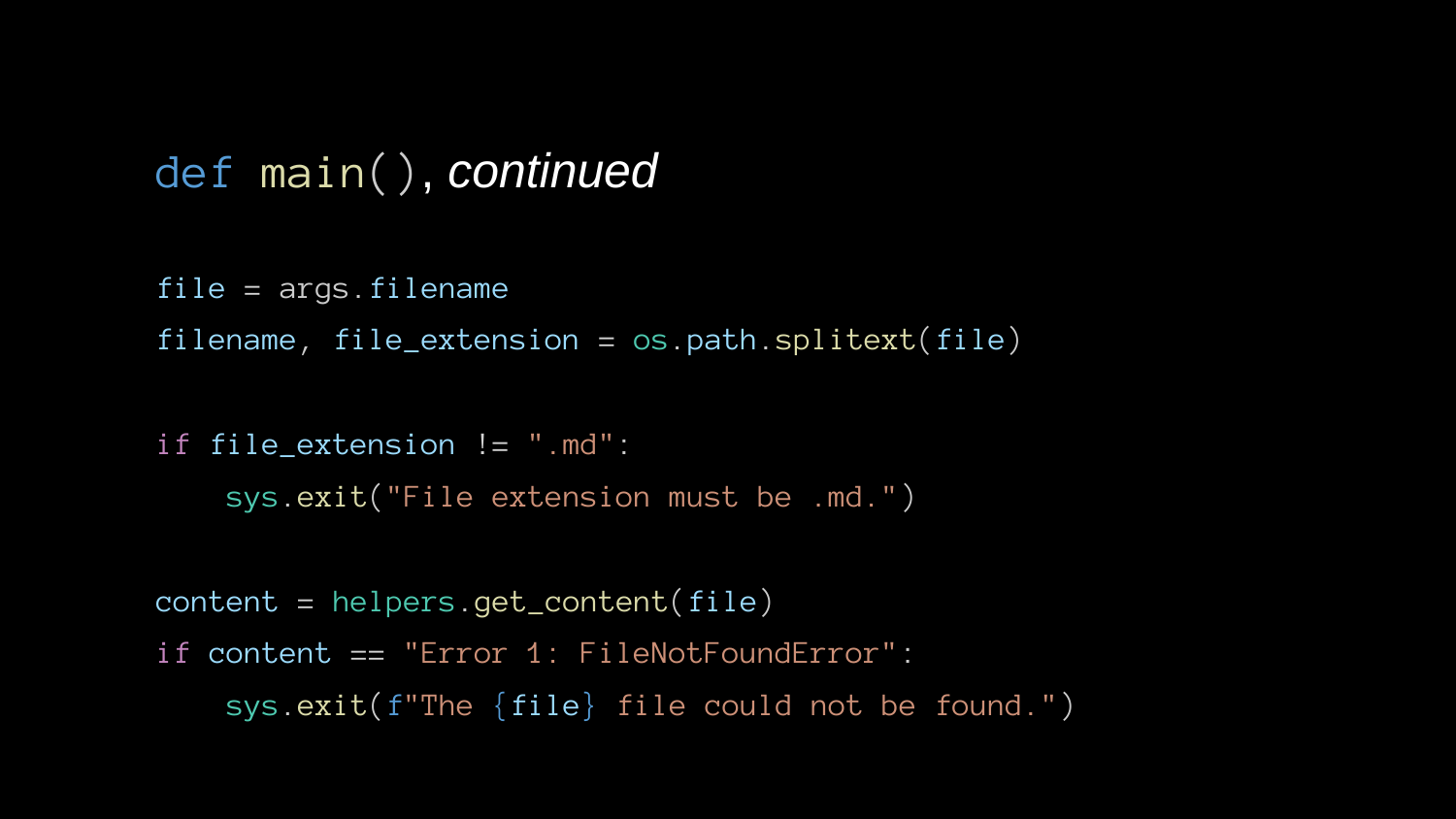

def main(), continued
file = args.filename
filename, file_extension = os.path.splitext(file)

if file_extension != ".md":
    sys.exit("File extension must be .md.")

content = helpers.get_content(file)
if content == "Error 1: FileNotFoundError":
    sys.exit(f"The {file} file could not be found.")